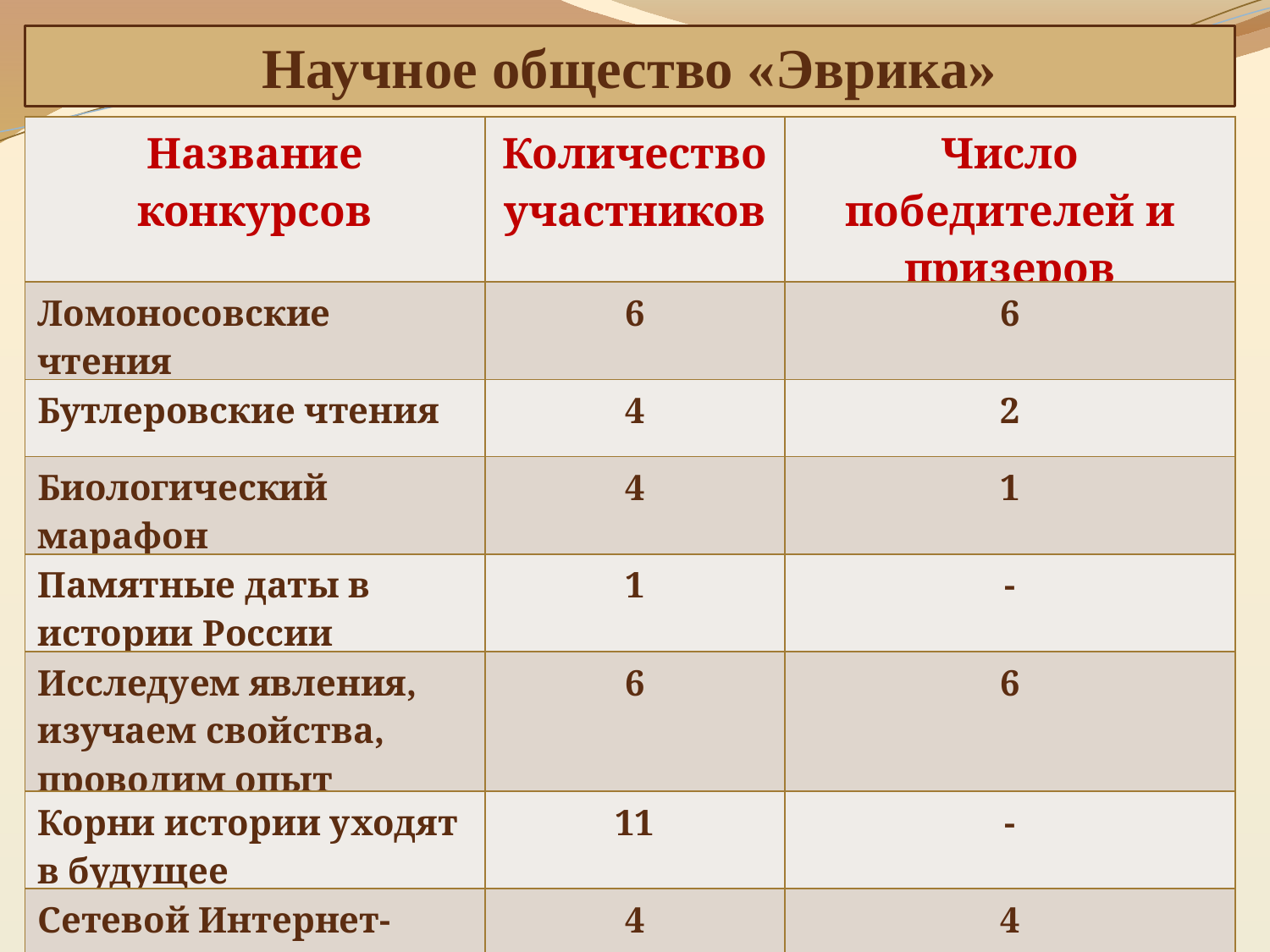

Научное общество «Эврика»
| Название конкурсов | Количество участников | Число победителей и призеров |
| --- | --- | --- |
| Ломоносовские чтения | 6 | 6 |
| Бутлеровские чтения | 4 | 2 |
| Биологический марафон | 4 | 1 |
| Памятные даты в истории России | 1 | - |
| Исследуем явления, изучаем свойства, проводим опыт | 6 | 6 |
| Корни истории уходят в будущее | 11 | - |
| Сетевой Интернет-проект | 4 | 4 |